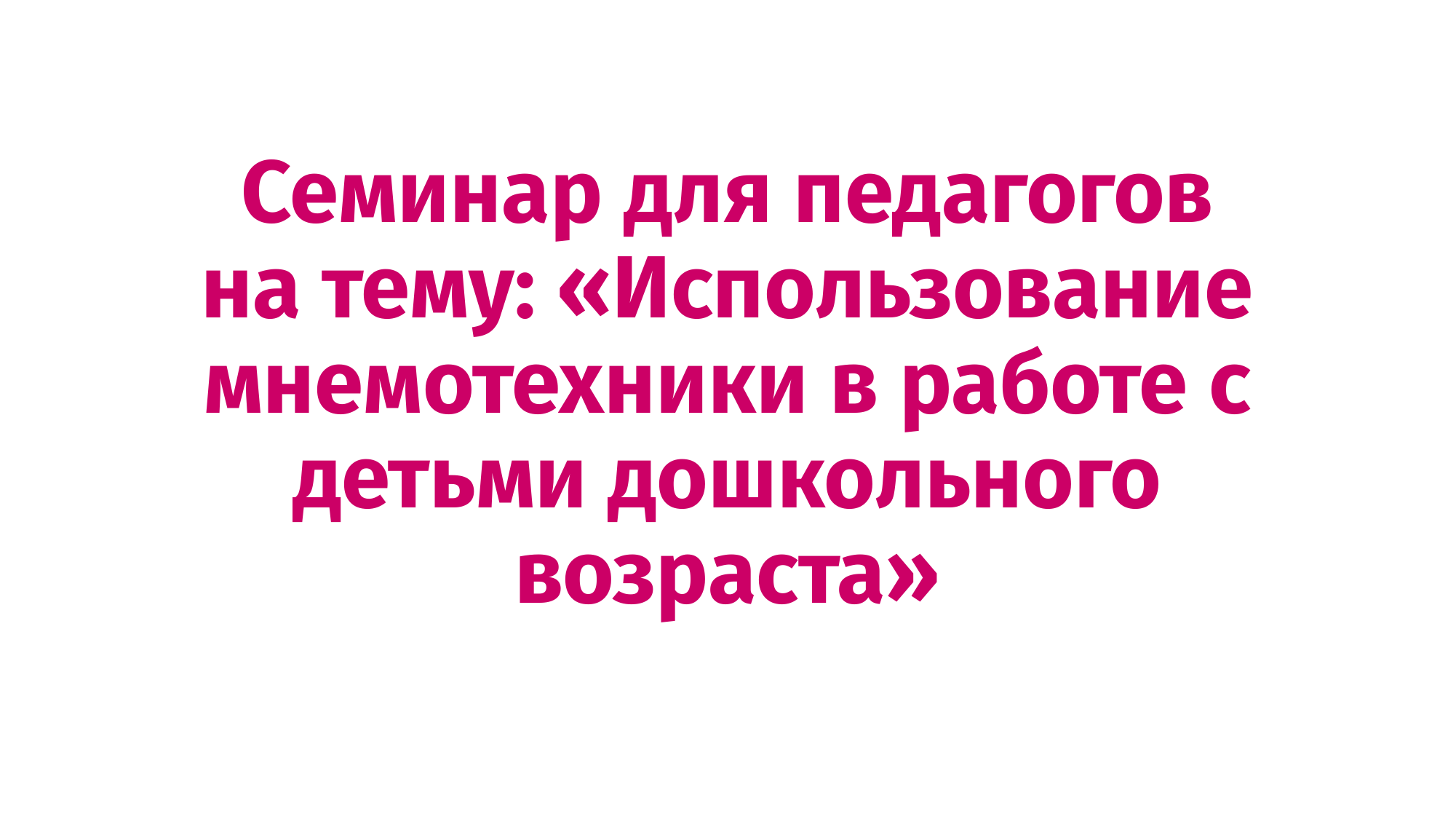

# Семинар для педагогов на тему: «Использование мнемотехники в работе с детьми дошкольного возраста»